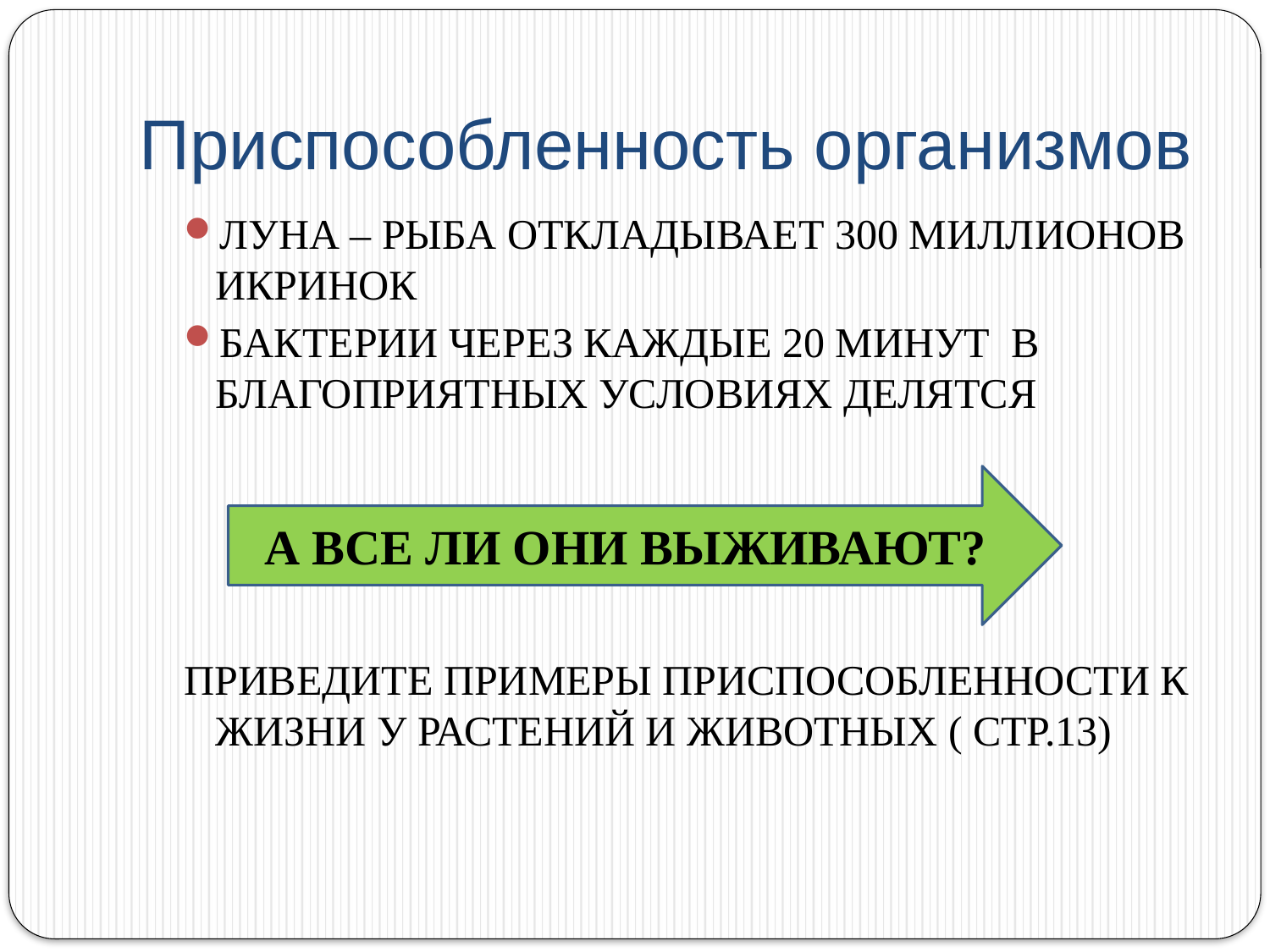

# Приспособленность организмов
ЛУНА – РЫБА ОТКЛАДЫВАЕТ 300 МИЛЛИОНОВ ИКРИНОК
БАКТЕРИИ ЧЕРЕЗ КАЖДЫЕ 20 МИНУТ  В БЛАГОПРИЯТНЫХ УСЛОВИЯХ ДЕЛЯТСЯ

ПРИВЕДИТЕ ПРИМЕРЫ ПРИСПОСОБЛЕННОСТИ К ЖИЗНИ У РАСТЕНИЙ И ЖИВОТНЫХ ( СТР.13)
А ВСЕ ЛИ ОНИ ВЫЖИВАЮТ?